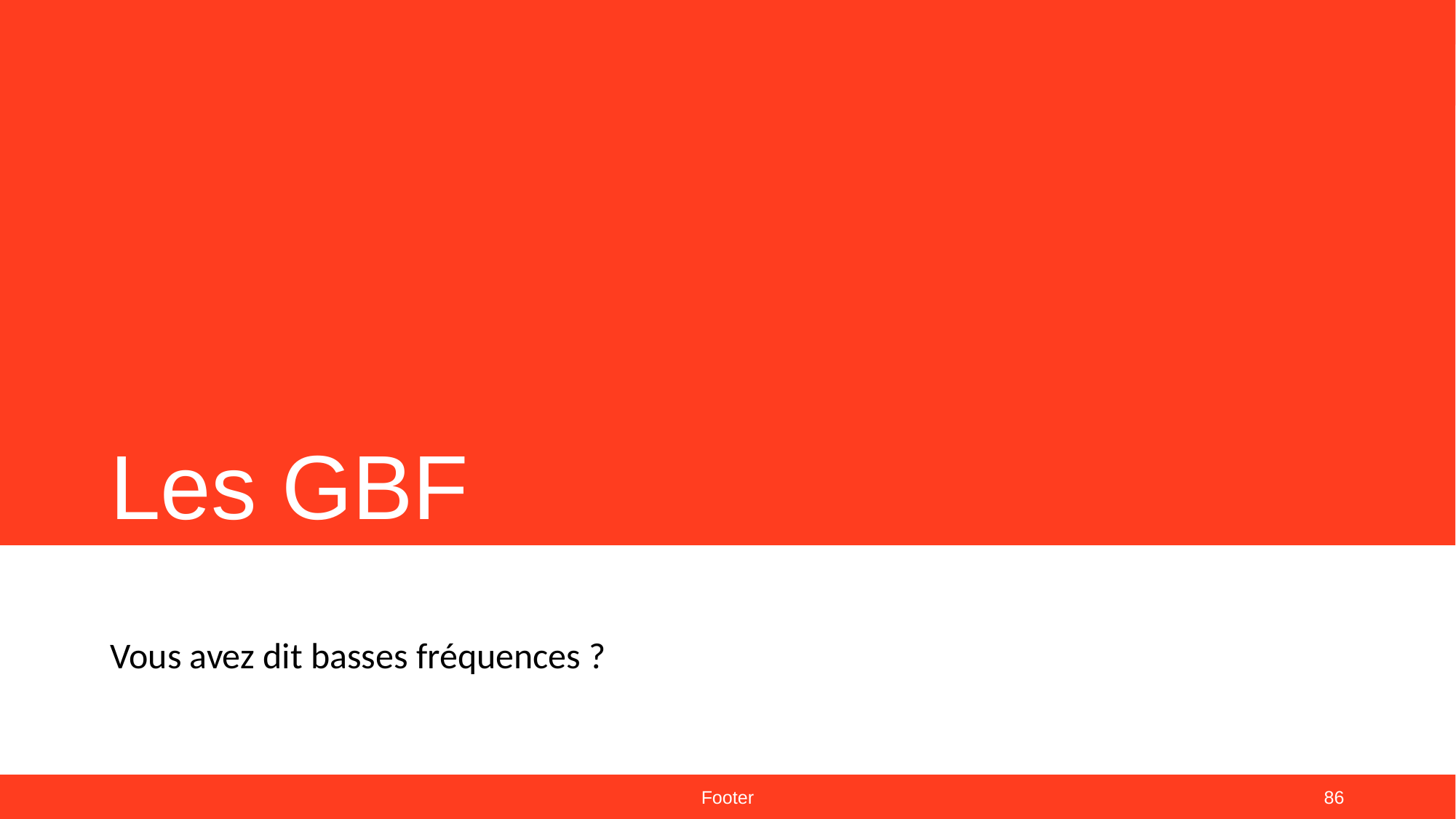

# Les GBF
Vous avez dit basses fréquences ?

Footer
86